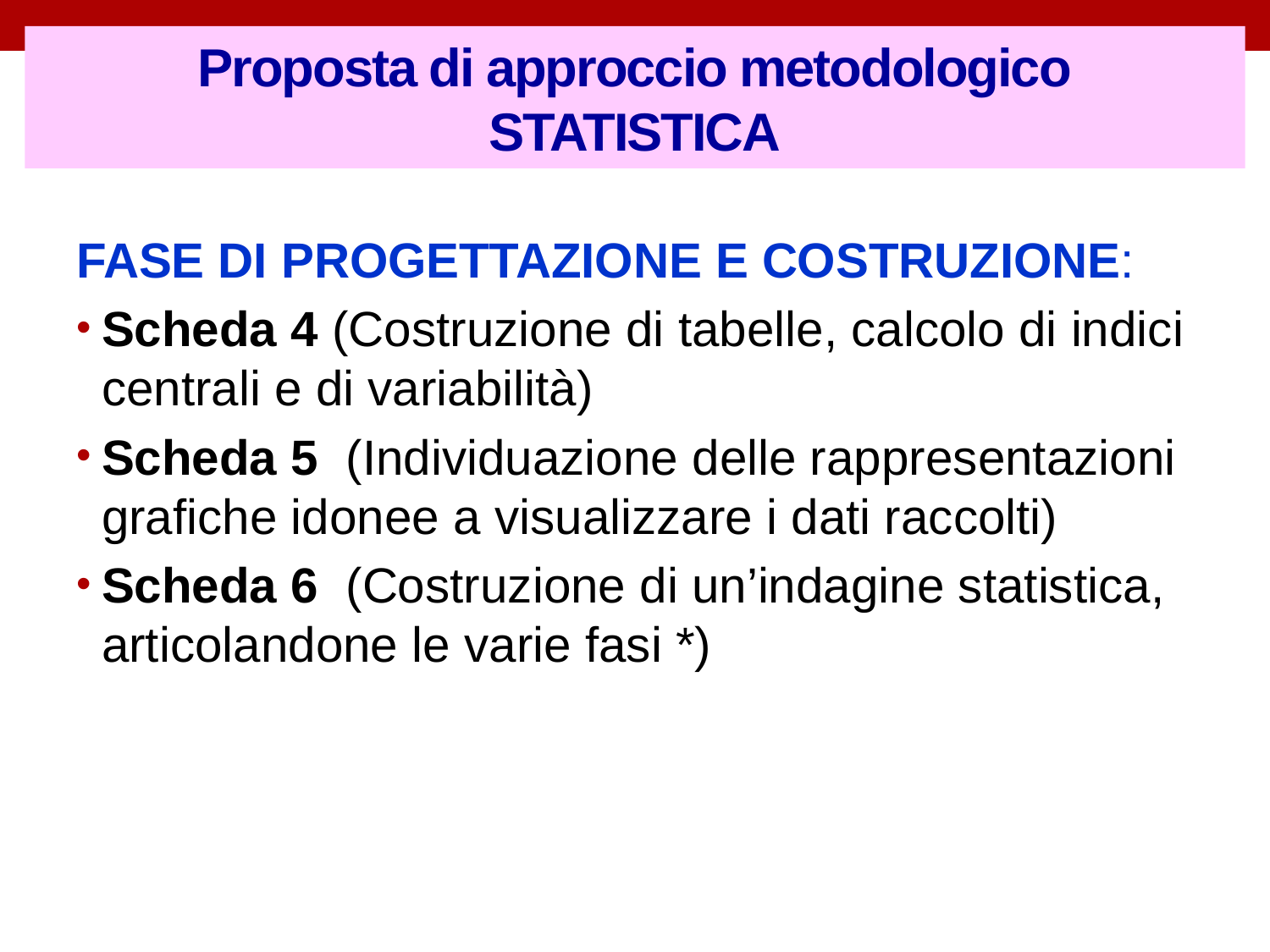

# Proposta di approccio metodologico STATISTICA
FASE DI PROGETTAZIONE E COSTRUZIONE:
Scheda 4 (Costruzione di tabelle, calcolo di indici centrali e di variabilità)
Scheda 5  (Individuazione delle rappresentazioni grafiche idonee a visualizzare i dati raccolti)
Scheda 6  (Costruzione di un’indagine statistica, articolandone le varie fasi *)